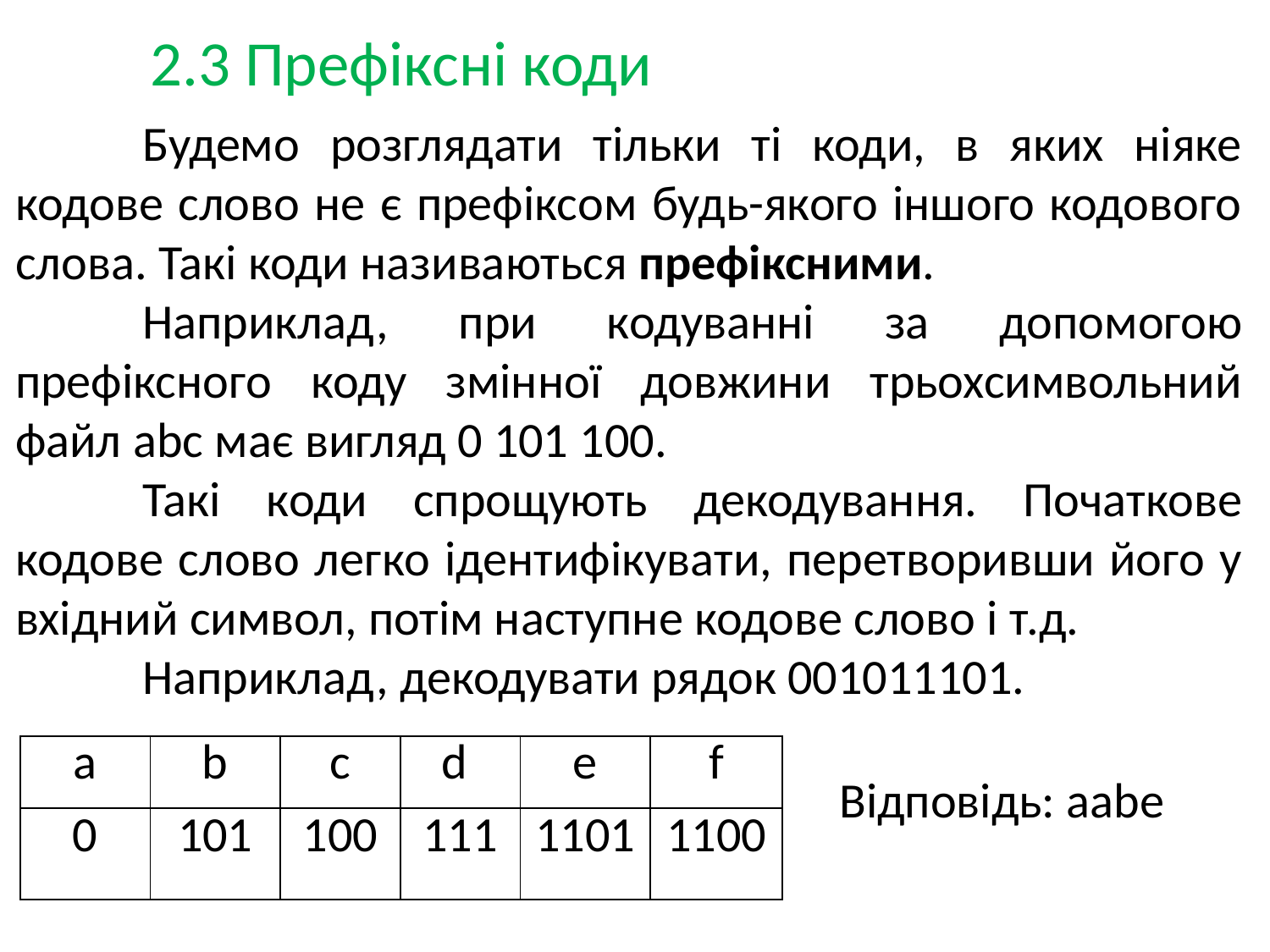

2.3 Префіксні коди
	Будемо розглядати тільки ті коди, в яких ніяке кодове слово не є префіксом будь-якого іншого кодового слова. Такі коди називаються префіксними.
	Наприклад, при кодуванні за допомогою префіксного коду змінної довжини трьохсимвольний файл abc має вигляд 0 101 100.
	Такі коди спрощують декодування. Початкове кодове слово легко ідентифікувати, перетворивши його у вхідний символ, потім наступне кодове слово і т.д.
	Наприклад, декодувати рядок 001011101.
| a | b | c | d | e | f |
| --- | --- | --- | --- | --- | --- |
| 0 | 101 | 100 | 111 | 1101 | 1100 |
Відповідь: aabe